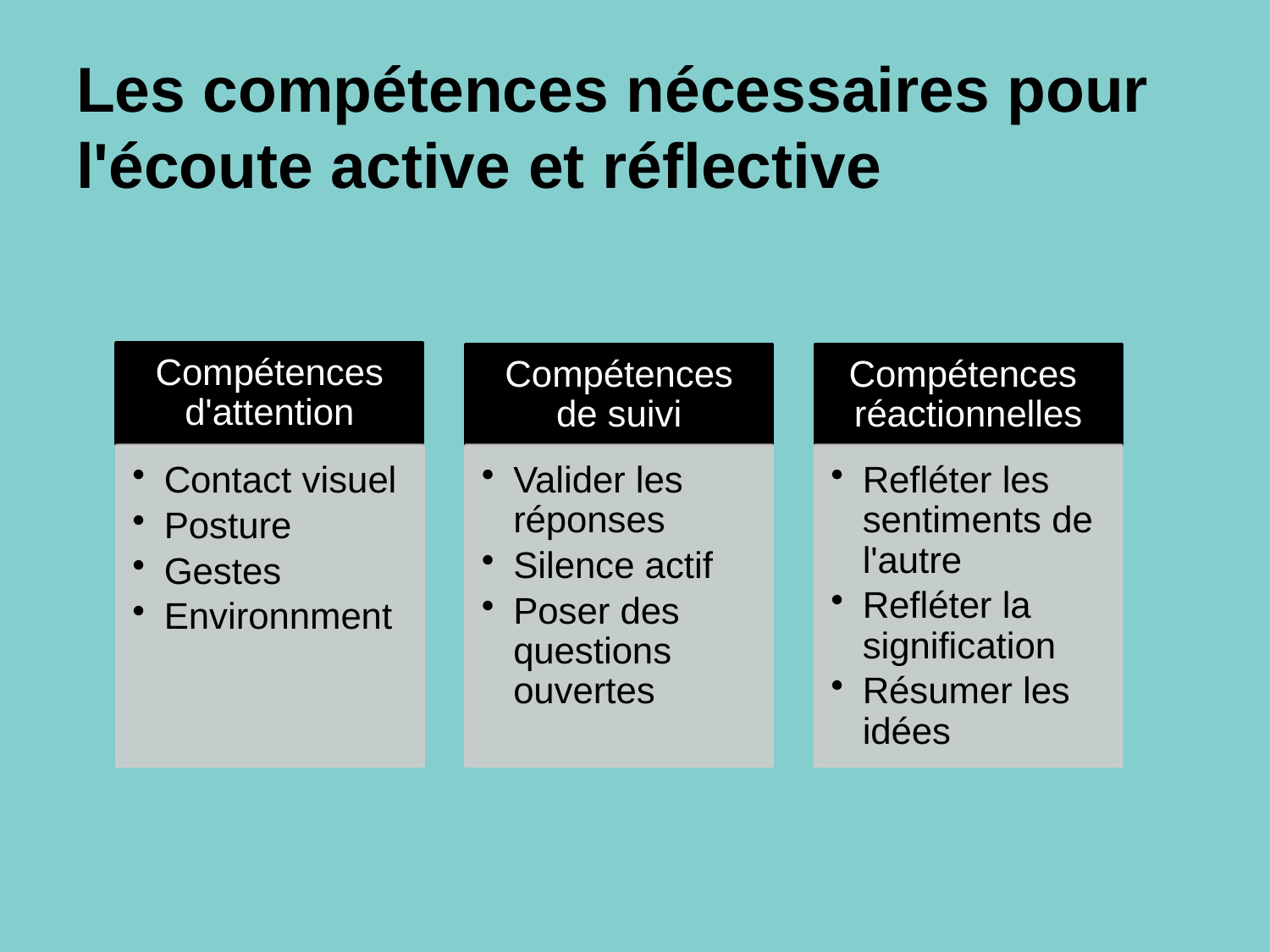

# Les compétences nécessaires pour l'écoute active et réflective
Compétences d'attention
Contact visuel
Posture
Gestes
Environnment
Compétences de suivi
Valider les réponses
Silence actif
Poser des questions ouvertes
Compétences  réactionnelles
Refléter les sentiments de l'autre
Refléter la signification
Résumer les idées